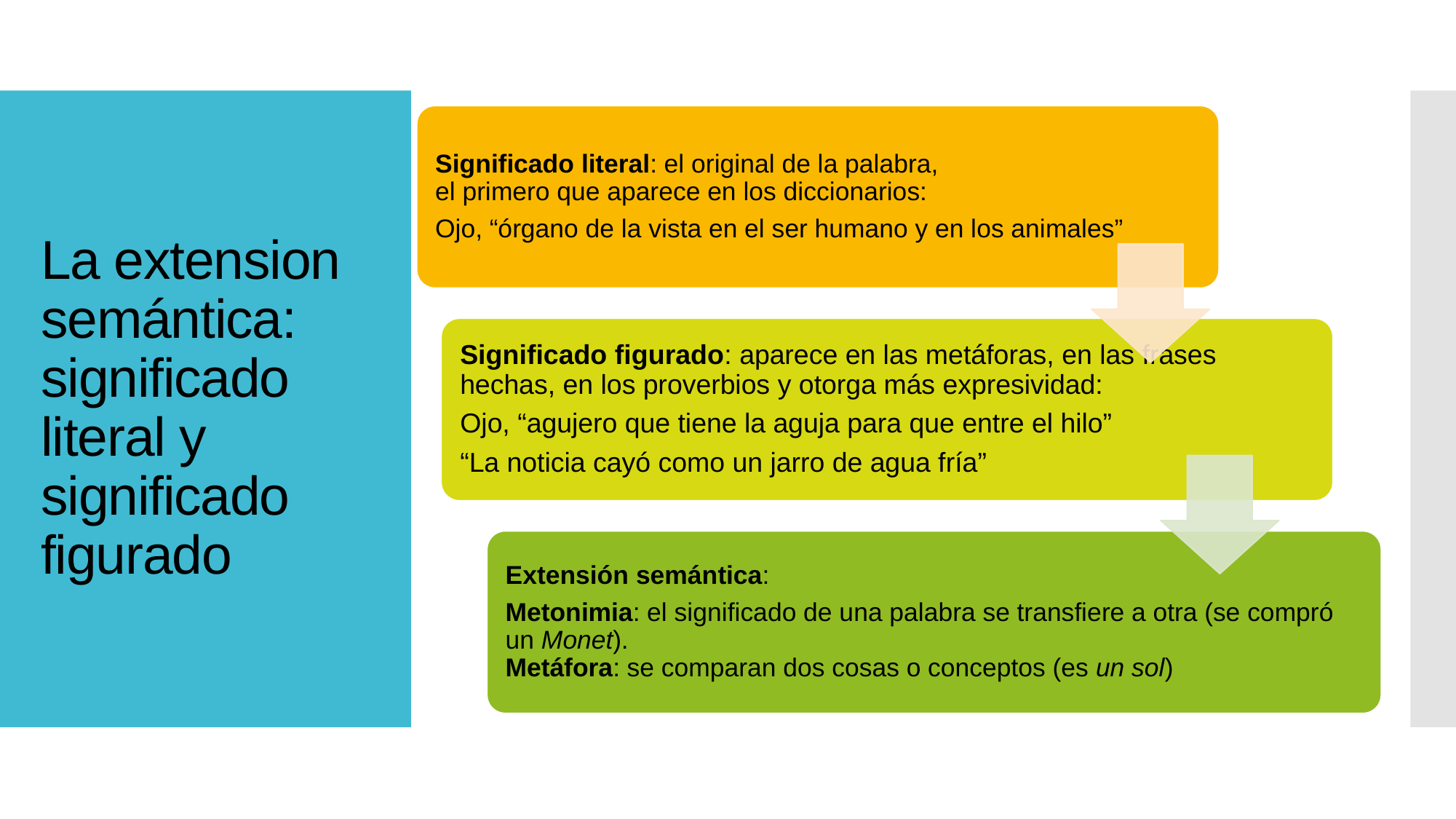

Significado literal: el original de la palabra,
el primero que aparece en los diccionarios:
Ojo, “órgano de la vista en el ser humano y en los animales”
Significado figurado: aparece en las metáforas, en las frases hechas, en los proverbios y otorga más expresividad:
Ojo, “agujero que tiene la aguja para que entre el hilo”
“La noticia cayó como un jarro de agua fría”
Extensión semántica:
Metonimia: el significado de una palabra se transfiere a otra (se compró un Monet).
Metáfora: se comparan dos cosas o conceptos (es un sol)

# La extension semántica: significado literal y significado figurado